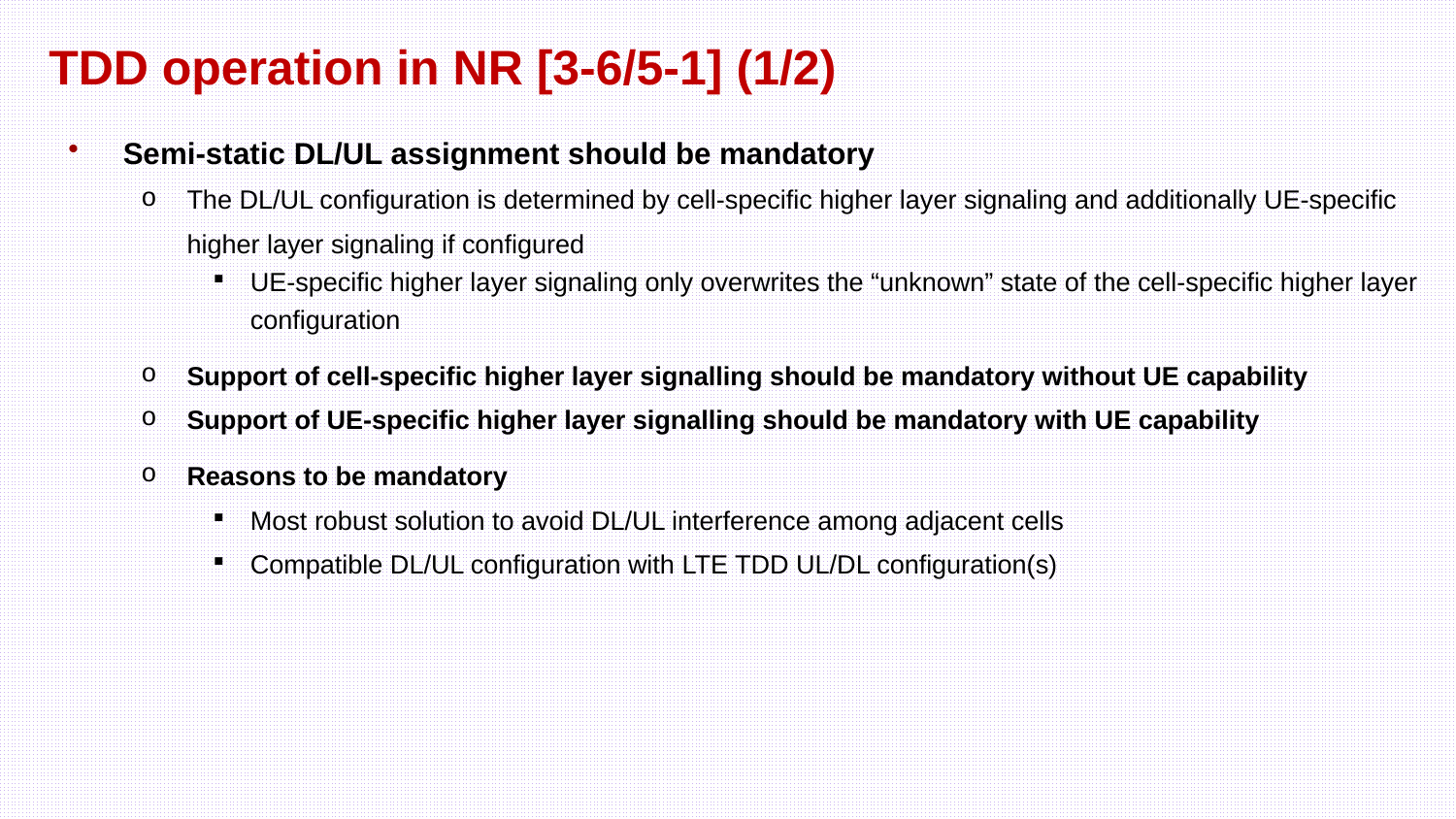

# TDD operation in NR [3-6/5-1] (1/2)

Semi-static DL/UL assignment should be mandatory
The DL/UL configuration is determined by cell-specific higher layer signaling and additionally UE-specific higher layer signaling if configured
UE-specific higher layer signaling only overwrites the “unknown” state of the cell-specific higher layer configuration
Support of cell-specific higher layer signalling should be mandatory without UE capability
Support of UE-specific higher layer signalling should be mandatory with UE capability
Reasons to be mandatory
Most robust solution to avoid DL/UL interference among adjacent cells
Compatible DL/UL configuration with LTE TDD UL/DL configuration(s)